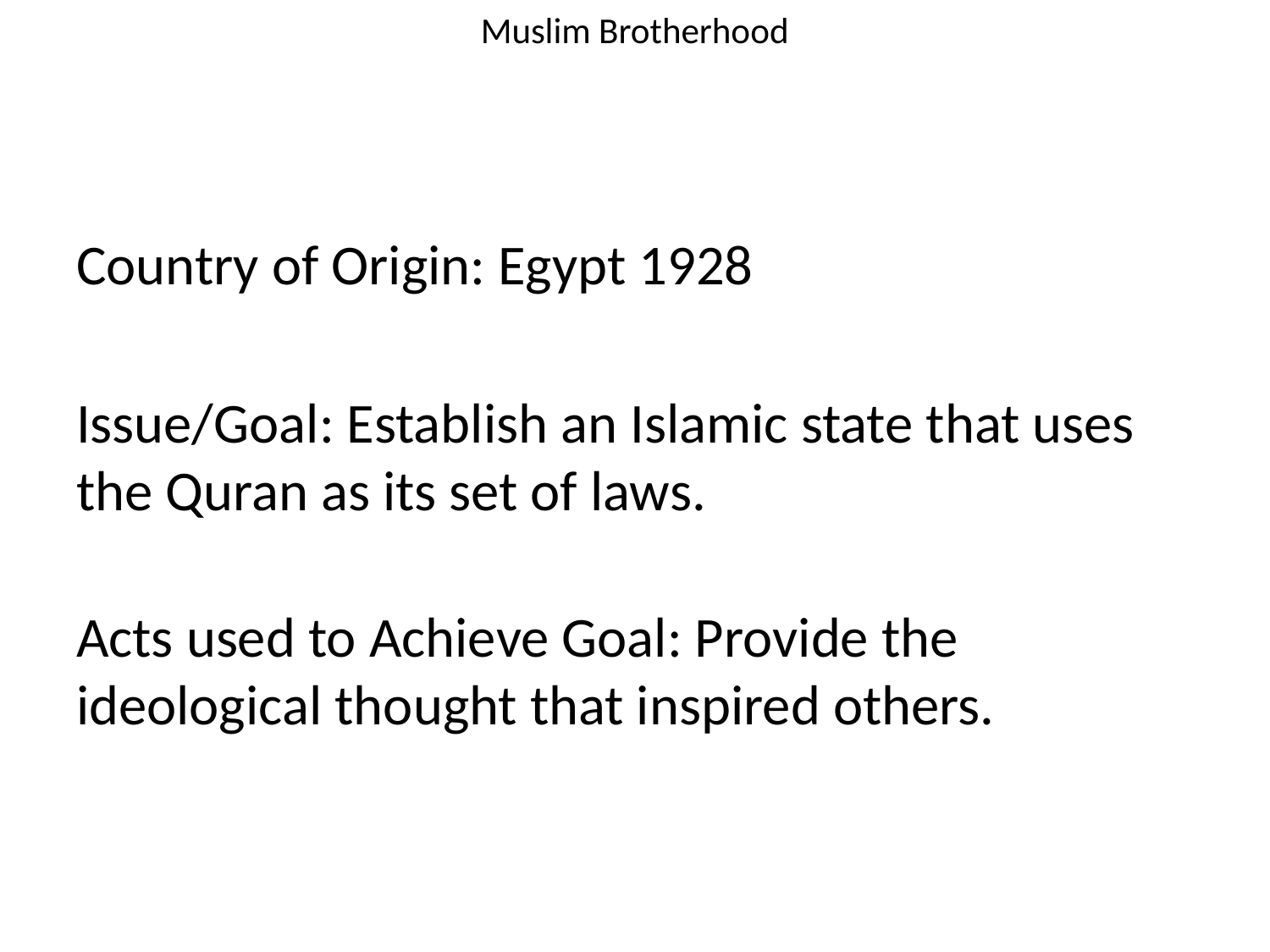

# Muslim Brotherhood
Country of Origin: Egypt 1928

Issue/Goal: Establish an Islamic state that uses the Quran as its set of laws.
Acts used to Achieve Goal: Provide the ideological thought that inspired others.